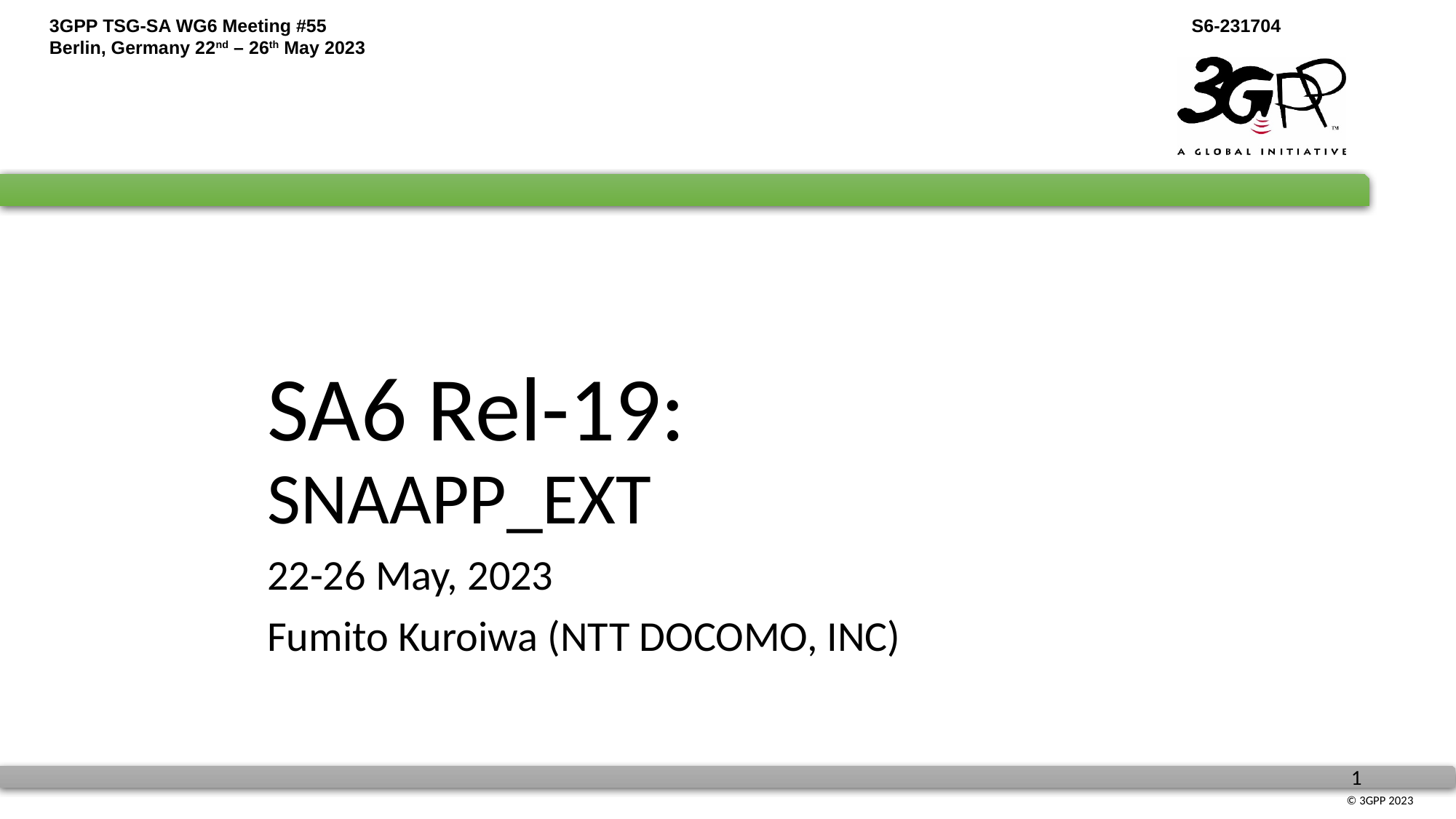

# SA6 Rel-19: SNAAPP_EXT
22-26 May, 2023
Fumito Kuroiwa (NTT DOCOMO, INC)